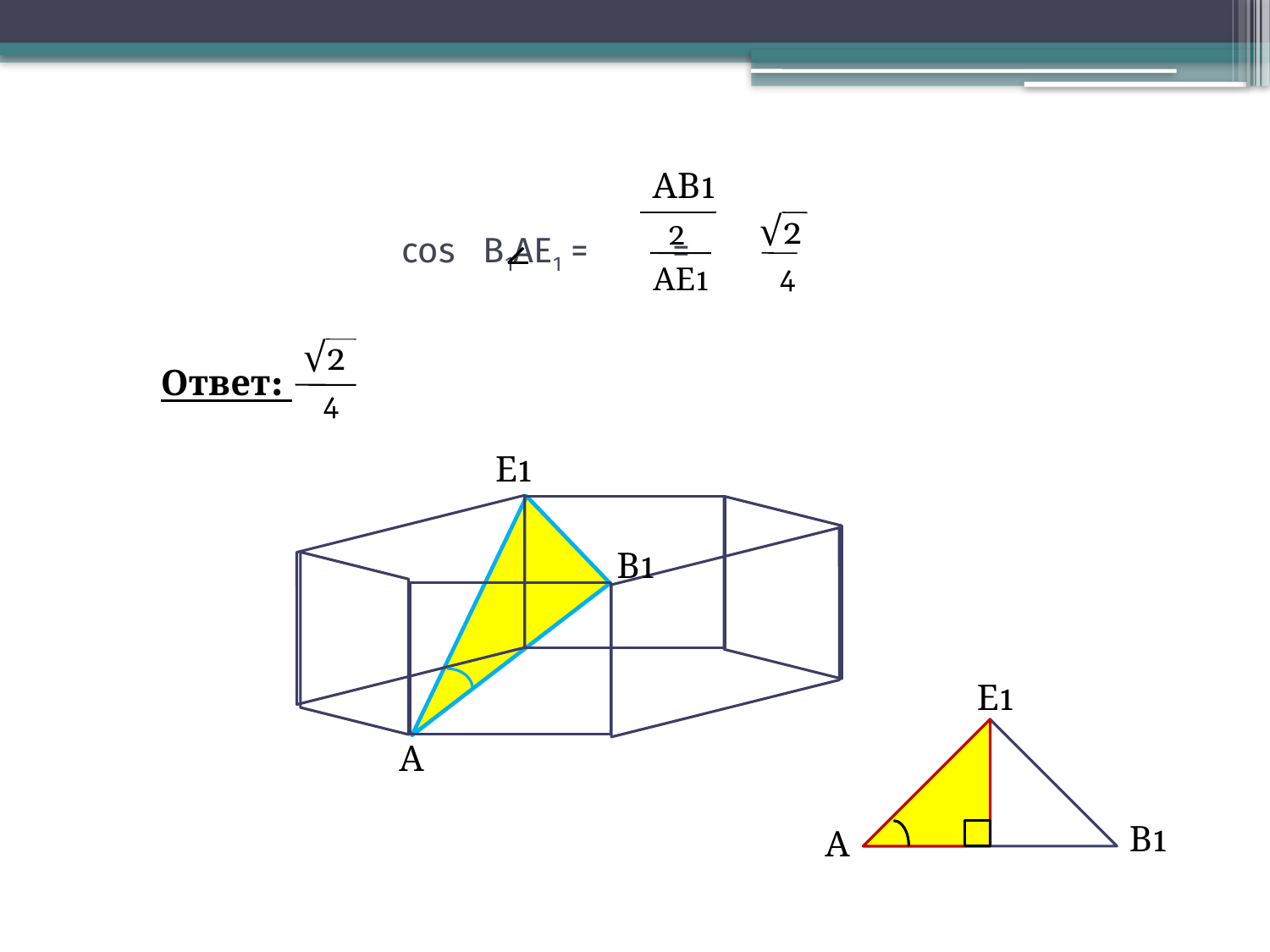

АВ1
2
АЕ1
# cos   В1АЕ1 =         =
√2
4

√2
4
Ответ:
Е1

В1

Е1

А
В1
А